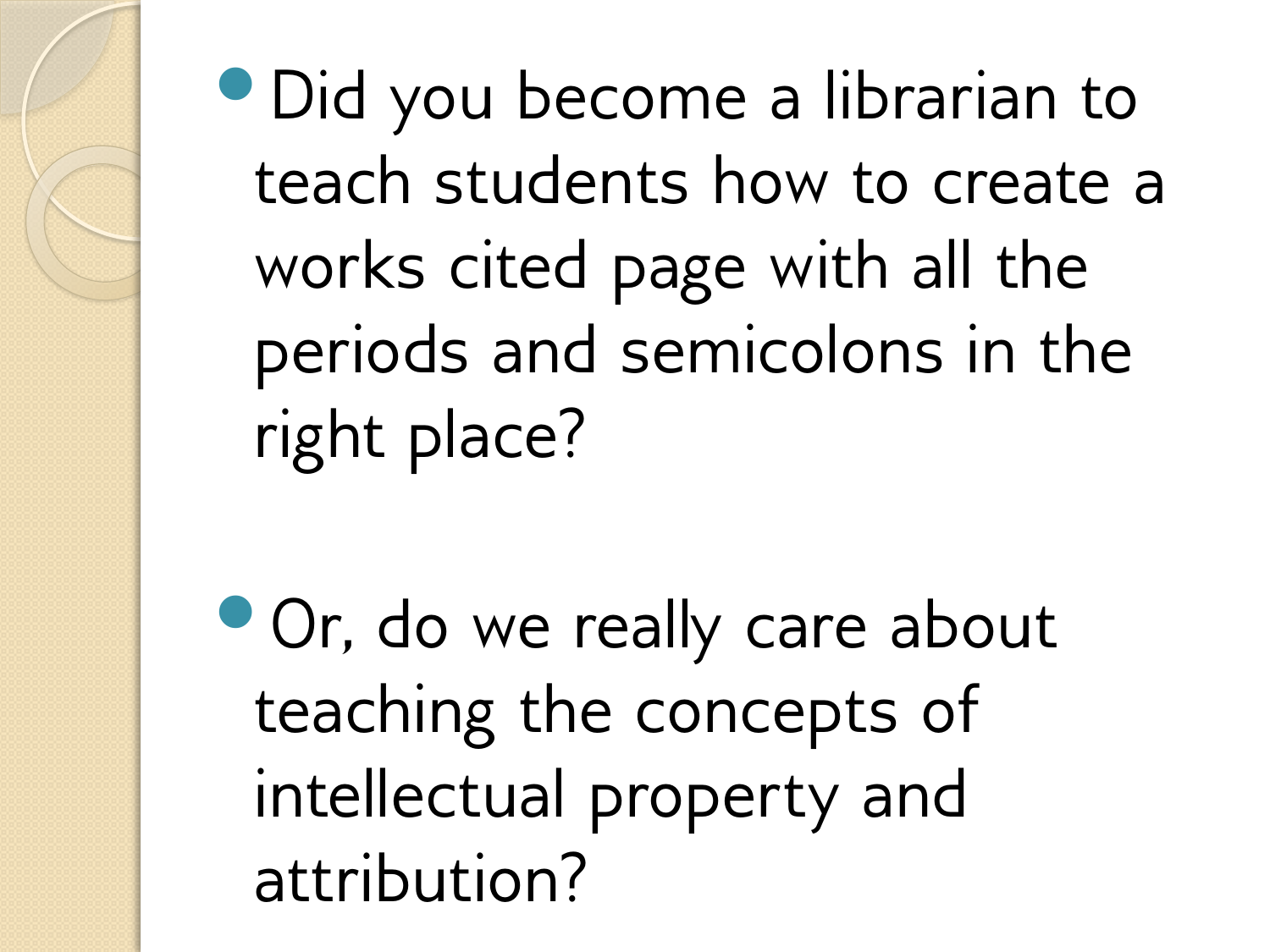

Did you become a librarian to teach students how to create a works cited page with all the periods and semicolons in the right place?

Or, do we really care about teaching the concepts of intellectual property and attribution?